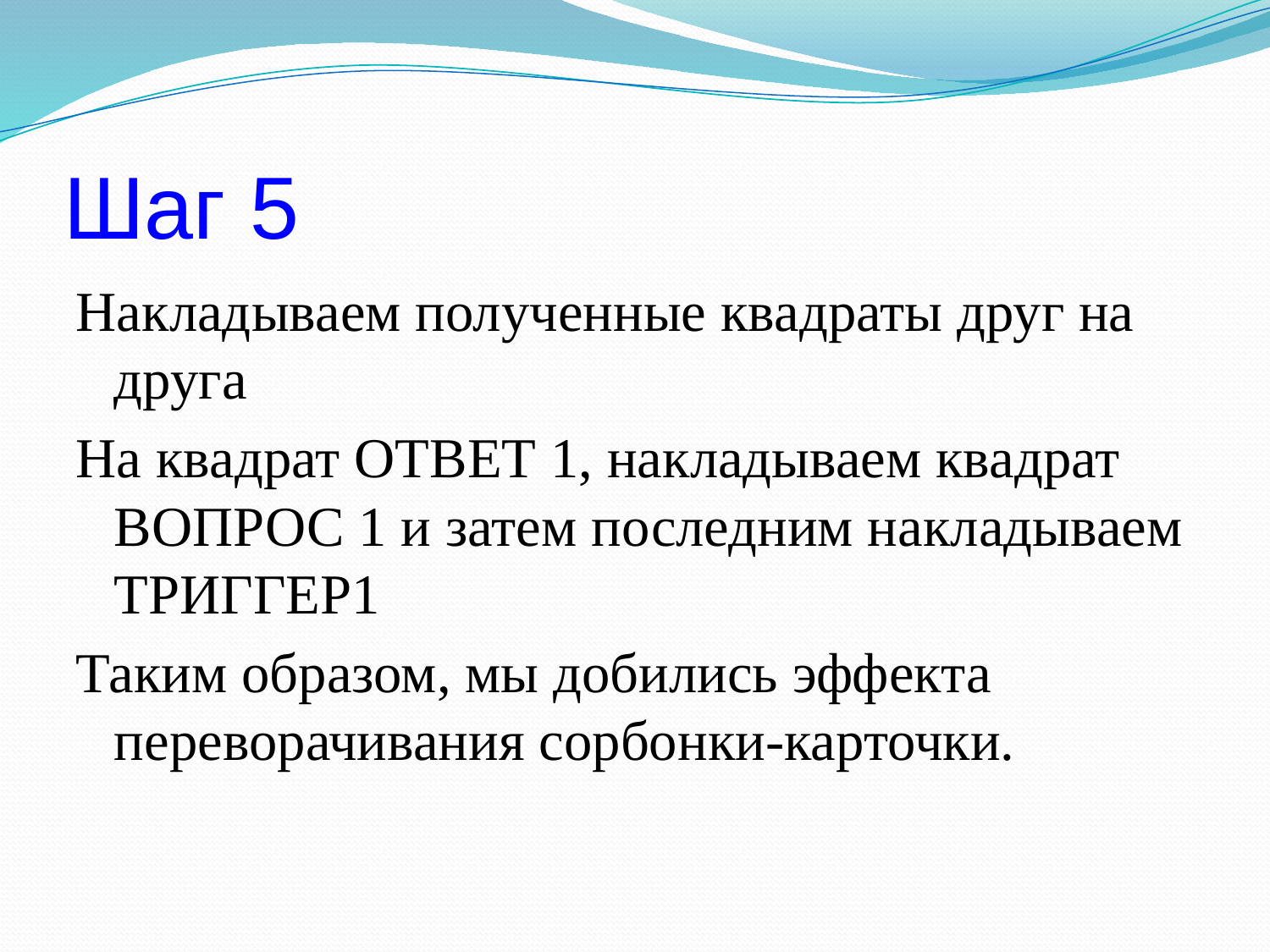

# Шаг 5
Накладываем полученные квадраты друг на друга
На квадрат ОТВЕТ 1, накладываем квадрат ВОПРОС 1 и затем последним накладываем ТРИГГЕР1
Таким образом, мы добились эффекта переворачивания сорбонки-карточки.